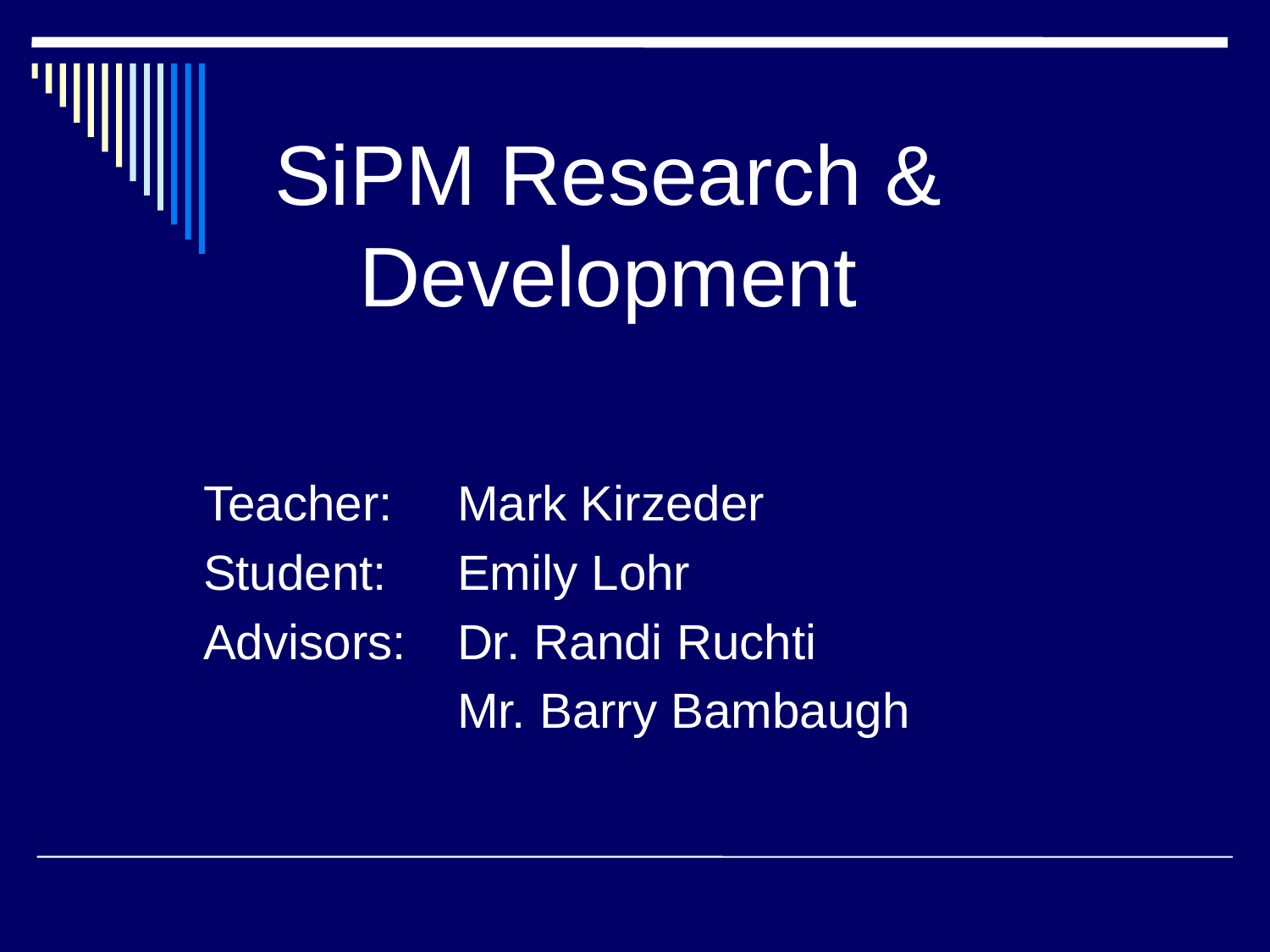

# SiPM Research & Development
Teacher: 	Mark Kirzeder
Student: 	Emily Lohr
Advisors: 	Dr. Randi Ruchti
		Mr. Barry Bambaugh